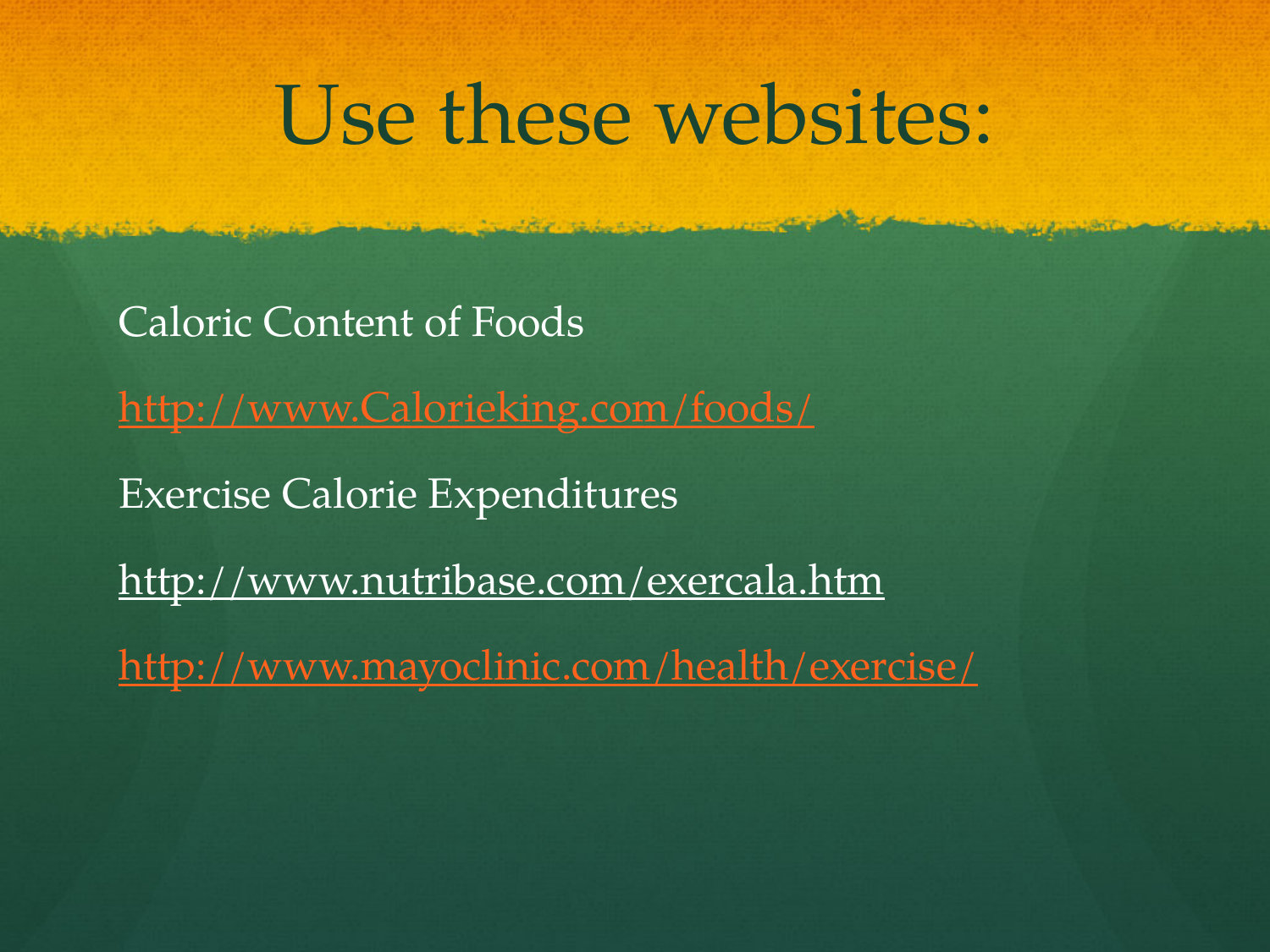

# Use these websites:
Caloric Content of Foods
http://www.Calorieking.com/foods/
Exercise Calorie Expenditures
http://www.nutribase.com/exercala.htm
http://www.mayoclinic.com/health/exercise/